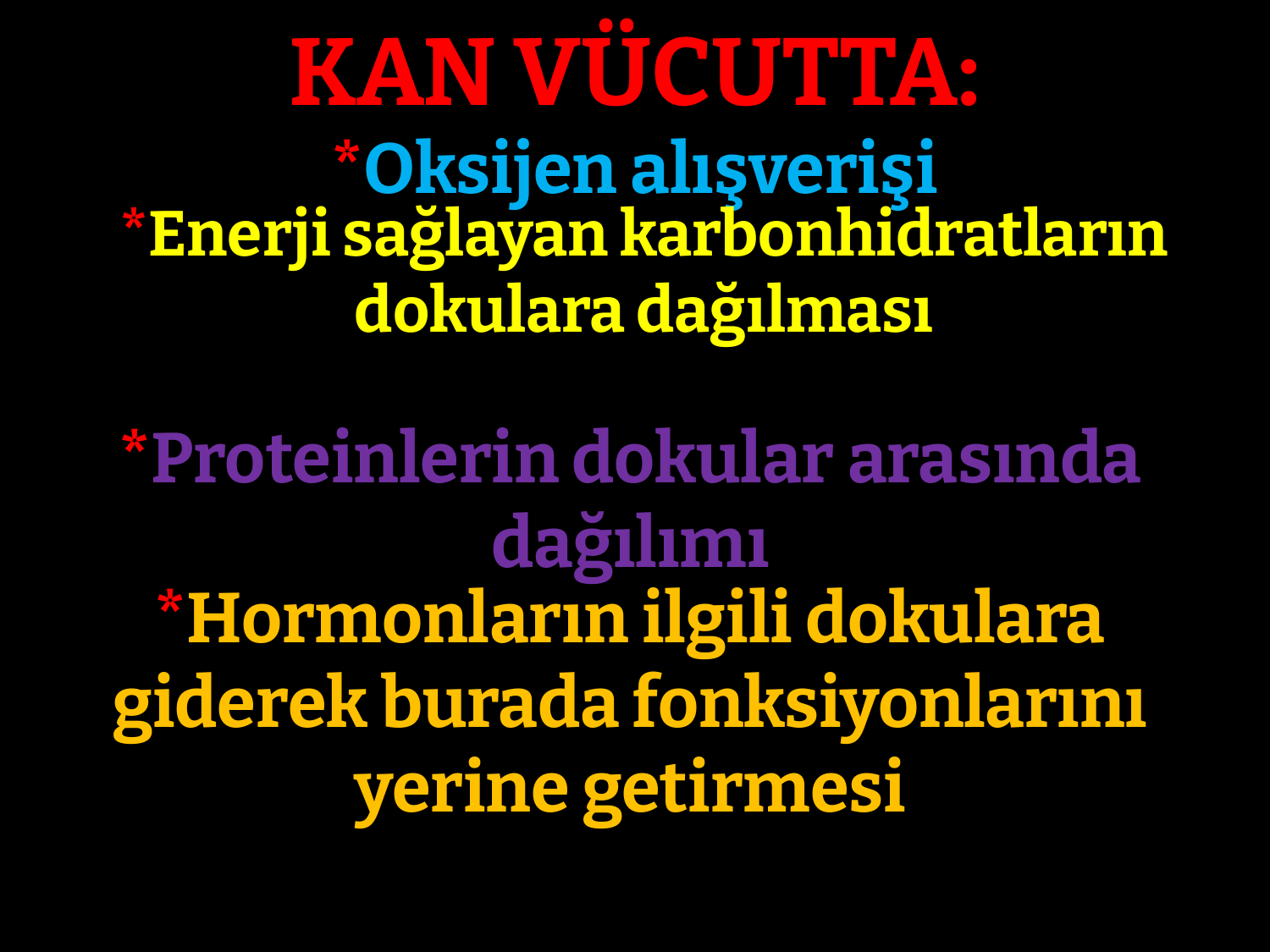

KAN VÜCUTTA:
*Oksijen alışverişi
*Enerji sağlayan karbonhidratların dokulara dağılması
#
*Proteinlerin dokular arasında dağılımı
*Hormonların ilgili dokulara giderek burada fonksiyonlarını yerine getirmesi